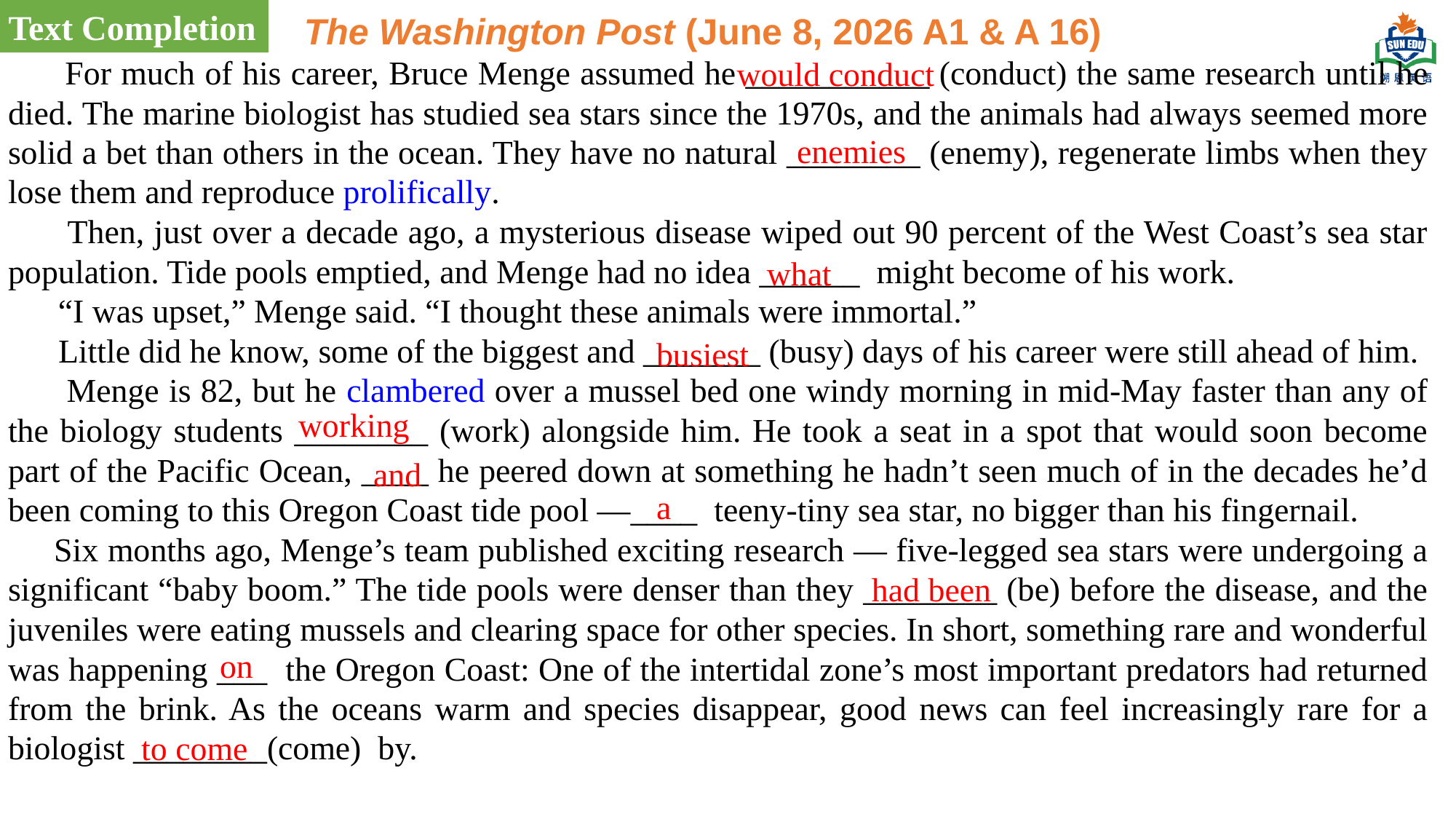

Text Completion
The Washington Post (June 8, 2026 A1 & A 16)
      For much of his career, Bruce Menge assumed he ___________ (conduct) the same research until he died. The marine biologist has studied sea stars since the 1970s, and the animals had always seemed more solid a bet than others in the ocean. They have no natural ________ (enemy), regenerate limbs when they lose them and reproduce prolifically.
      Then, just over a decade ago, a mysterious disease wiped out 90 percent of the West Coast’s sea star population. Tide pools emptied, and Menge had no idea ______  might become of his work.
      “I was upset,” Menge said. “I thought these animals were immortal.”
      Little did he know, some of the biggest and _______ (busy) days of his career were still ahead of him.
      Menge is 82, but he clambered over a mussel bed one windy morning in mid-May faster than any of the biology students ________ (work) alongside him. He took a seat in a spot that would soon become part of the Pacific Ocean, ____ he peered down at something he hadn’t seen much of in the decades he’d been coming to this Oregon Coast tide pool —____  teeny-tiny sea star, no bigger than his fingernail.
     Six months ago, Menge’s team published exciting research — five-legged sea stars were undergoing a significant “baby boom.” The tide pools were denser than they ________ (be) before the disease, and the juveniles were eating mussels and clearing space for other species. In short, something rare and wonderful was happening ___  the Oregon Coast: One of the intertidal zone’s most important predators had returned from the brink. As the oceans warm and species disappear, good news can feel increasingly rare for a biologist ________(come)  by.
would conduct
enemies
what
busiest
working
and
a
 had been
on
to come